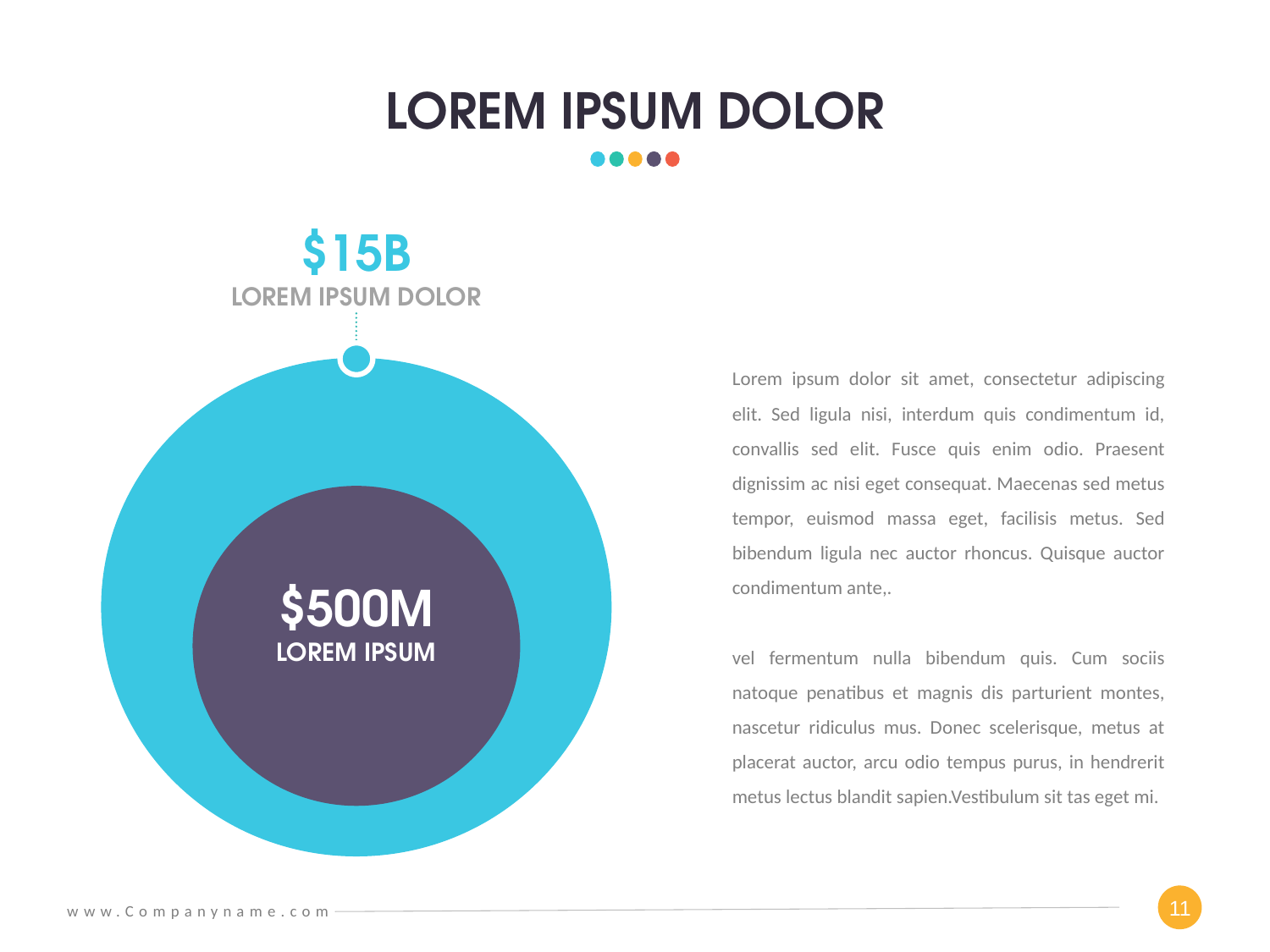

# LOREM IPSUM DOLOR
$15B
LOREM IPSUM DOLOR

$500M
LOREM IPSUM
Lorem ipsum dolor sit amet, consectetur adipiscing elit. Sed ligula nisi, interdum quis condimentum id, convallis sed elit. Fusce quis enim odio. Praesent dignissim ac nisi eget consequat. Maecenas sed metus tempor, euismod massa eget, facilisis metus. Sed bibendum ligula nec auctor rhoncus. Quisque auctor condimentum ante,.

vel fermentum nulla bibendum quis. Cum sociis natoque penatibus et magnis dis parturient montes, nascetur ridiculus mus. Donec scelerisque, metus at placerat auctor, arcu odio tempus purus, in hendrerit metus lectus blandit sapien.Vestibulum sit tas eget mi.